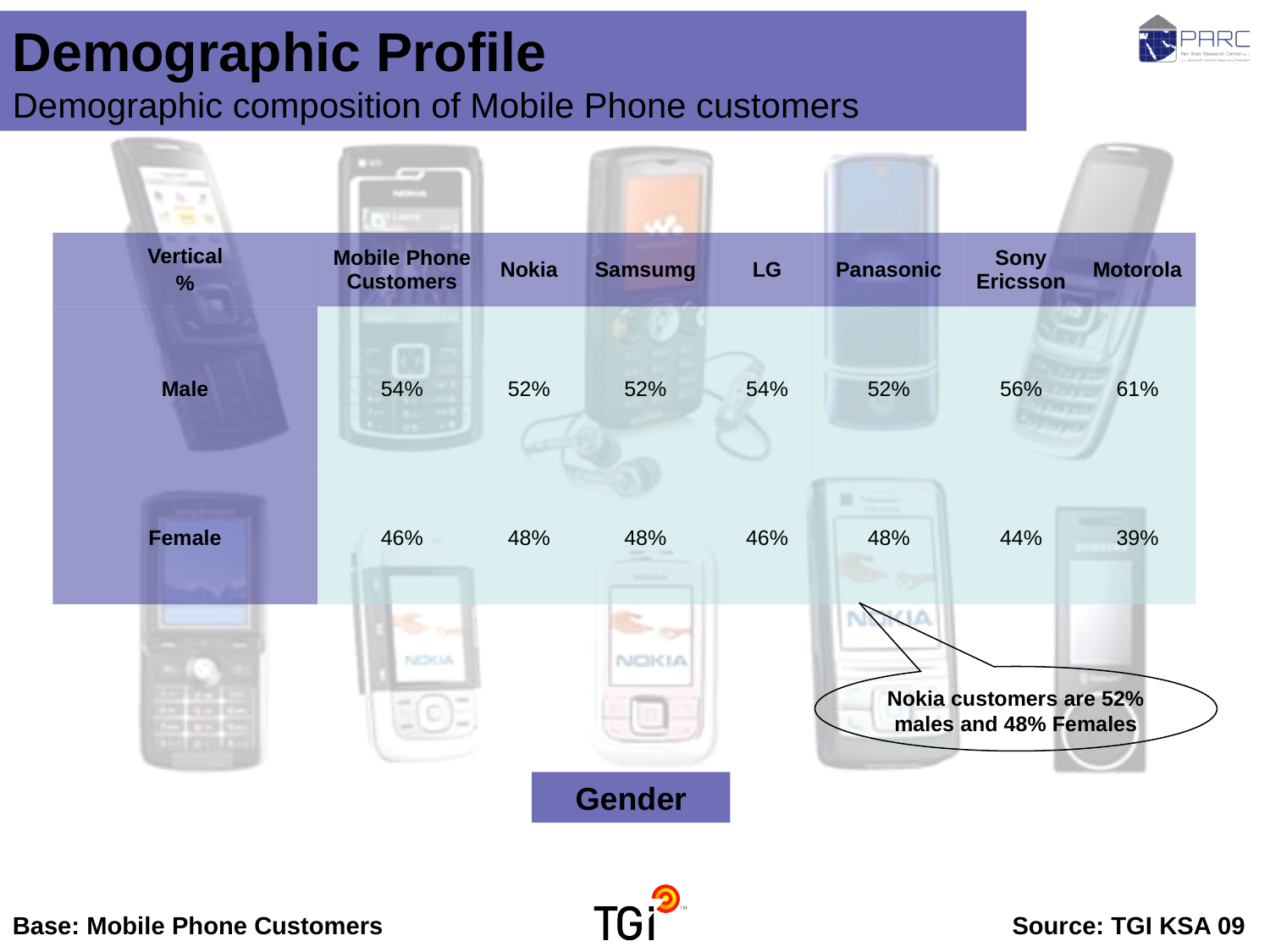

Demographic Profile                                 Demographic composition of Mobile Phone customers
| Vertical % | Mobile Phone Customers | Nokia | Samsumg | LG | Panasonic | Sony Ericsson | Motorola |
| --- | --- | --- | --- | --- | --- | --- | --- |
| Male | 54% | 52% | 52% | 54% | 52% | 56% | 61% |
| Female | 46% | 48% | 48% | 46% | 48% | 44% | 39% |
Nokia customers are 52% males and 48% Females
Gender
Base: Mobile Phone Customers	Source: TGI KSA 09